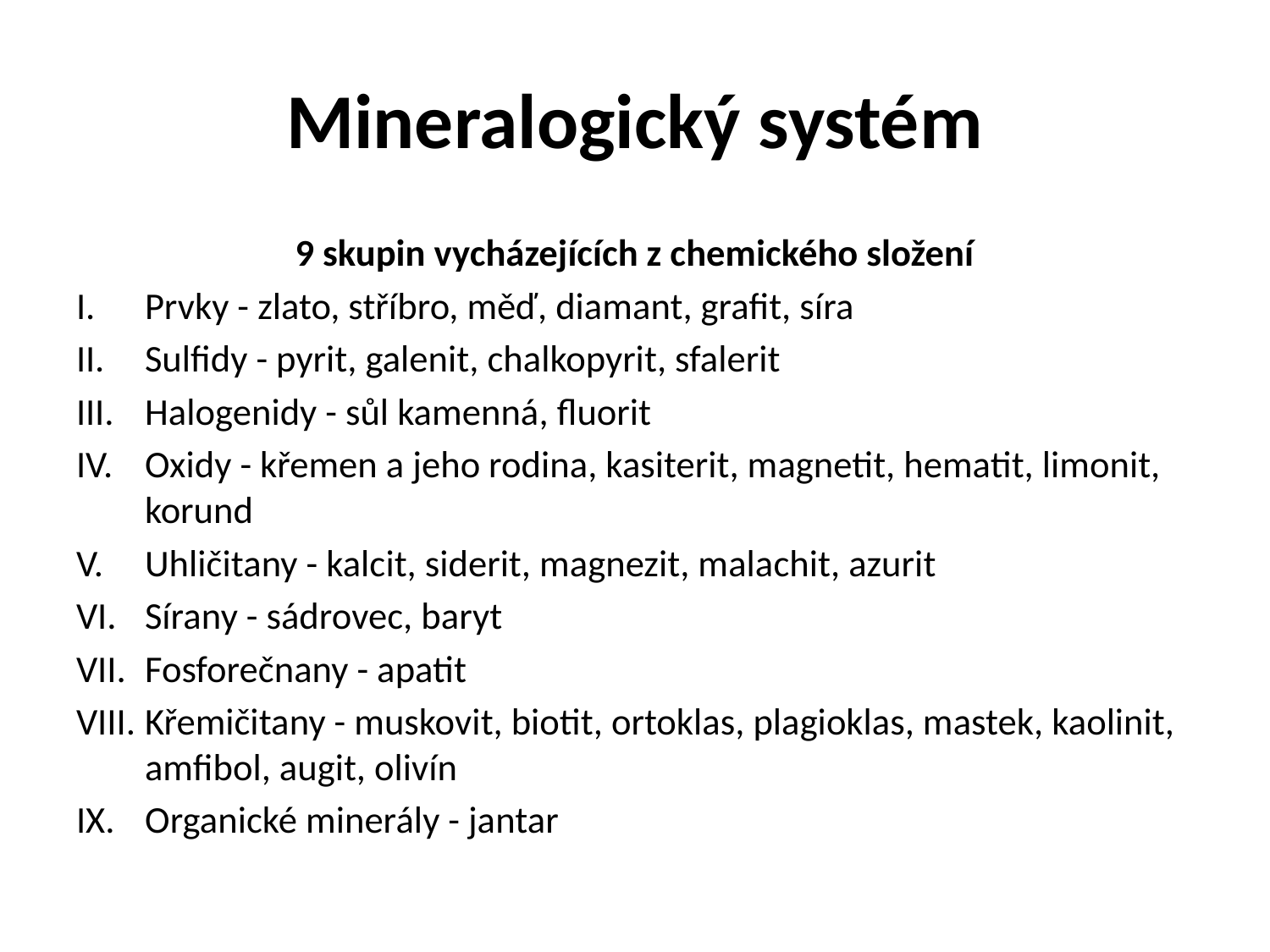

# Mineralogický systém
9 skupin vycházejících z chemického složení
Prvky - zlato, stříbro, měď, diamant, grafit, síra
Sulfidy - pyrit, galenit, chalkopyrit, sfalerit
Halogenidy - sůl kamenná, fluorit
Oxidy - křemen a jeho rodina, kasiterit, magnetit, hematit, limonit, korund
Uhličitany - kalcit, siderit, magnezit, malachit, azurit
Sírany - sádrovec, baryt
Fosforečnany - apatit
Křemičitany - muskovit, biotit, ortoklas, plagioklas, mastek, kaolinit, amfibol, augit, olivín
Organické minerály - jantar